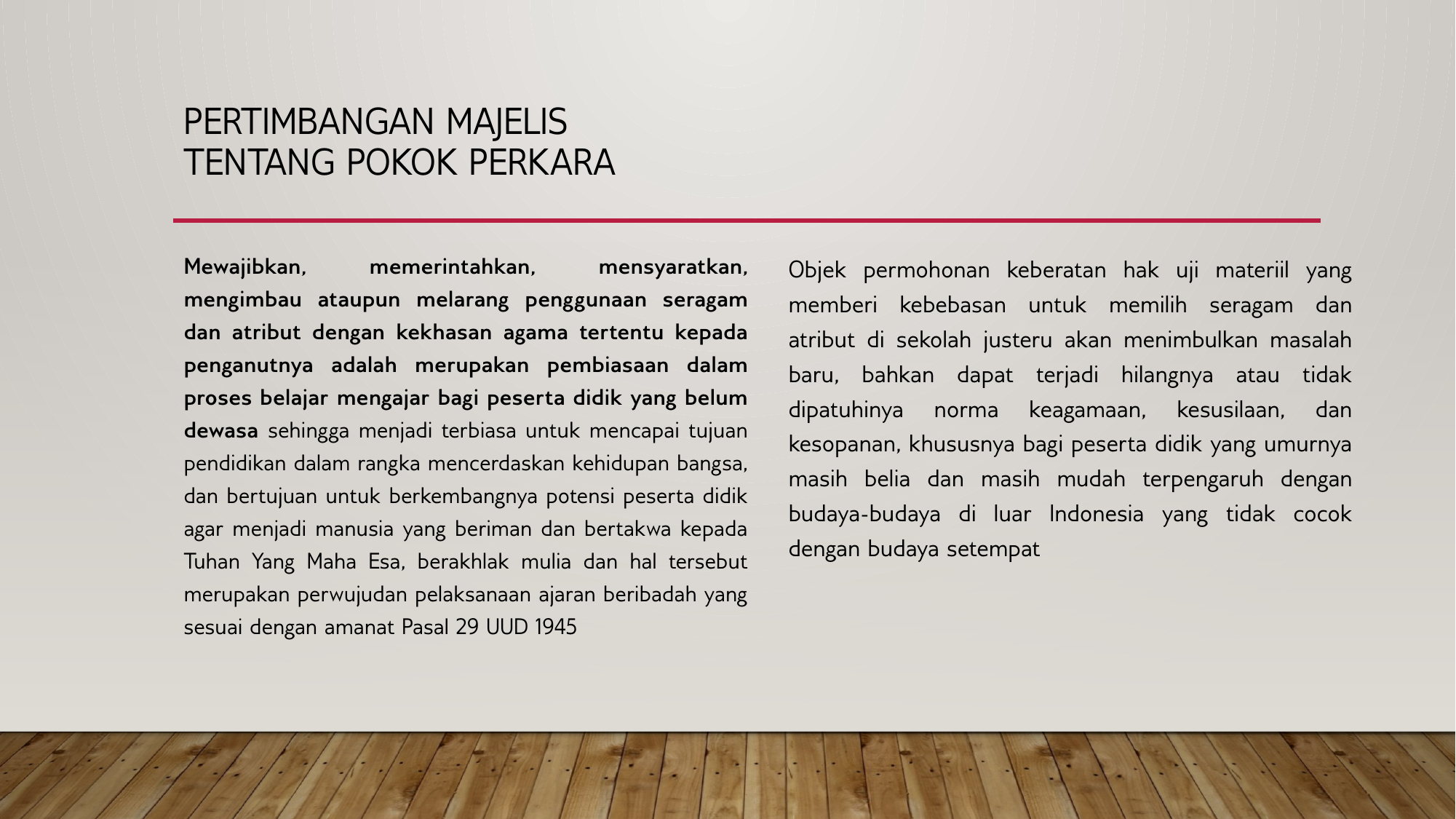

# Pertimbangan majelis TENTANG Pokok perkara
Mewajibkan, memerintahkan, mensyaratkan, mengimbau ataupun melarang penggunaan seragam dan atribut dengan kekhasan agama tertentu kepada penganutnya adalah merupakan pembiasaan dalam proses belajar mengajar bagi peserta didik yang belum dewasa sehingga menjadi terbiasa untuk mencapai tujuan pendidikan dalam rangka mencerdaskan kehidupan bangsa, dan bertujuan untuk berkembangnya potensi peserta didik agar menjadi manusia yang beriman dan bertakwa kepada Tuhan Yang Maha Esa, berakhlak mulia dan hal tersebut merupakan perwujudan pelaksanaan ajaran beribadah yang sesuai dengan amanat Pasal 29 UUD 1945
Objek permohonan keberatan hak uji materiil yang memberi kebebasan untuk memilih seragam dan atribut di sekolah justeru akan menimbulkan masalah baru, bahkan dapat terjadi hilangnya atau tidak dipatuhinya norma keagamaan, kesusilaan, dan kesopanan, khususnya bagi peserta didik yang umurnya masih belia dan masih mudah terpengaruh dengan budaya-budaya di luar Indonesia yang tidak cocok dengan budaya setempat